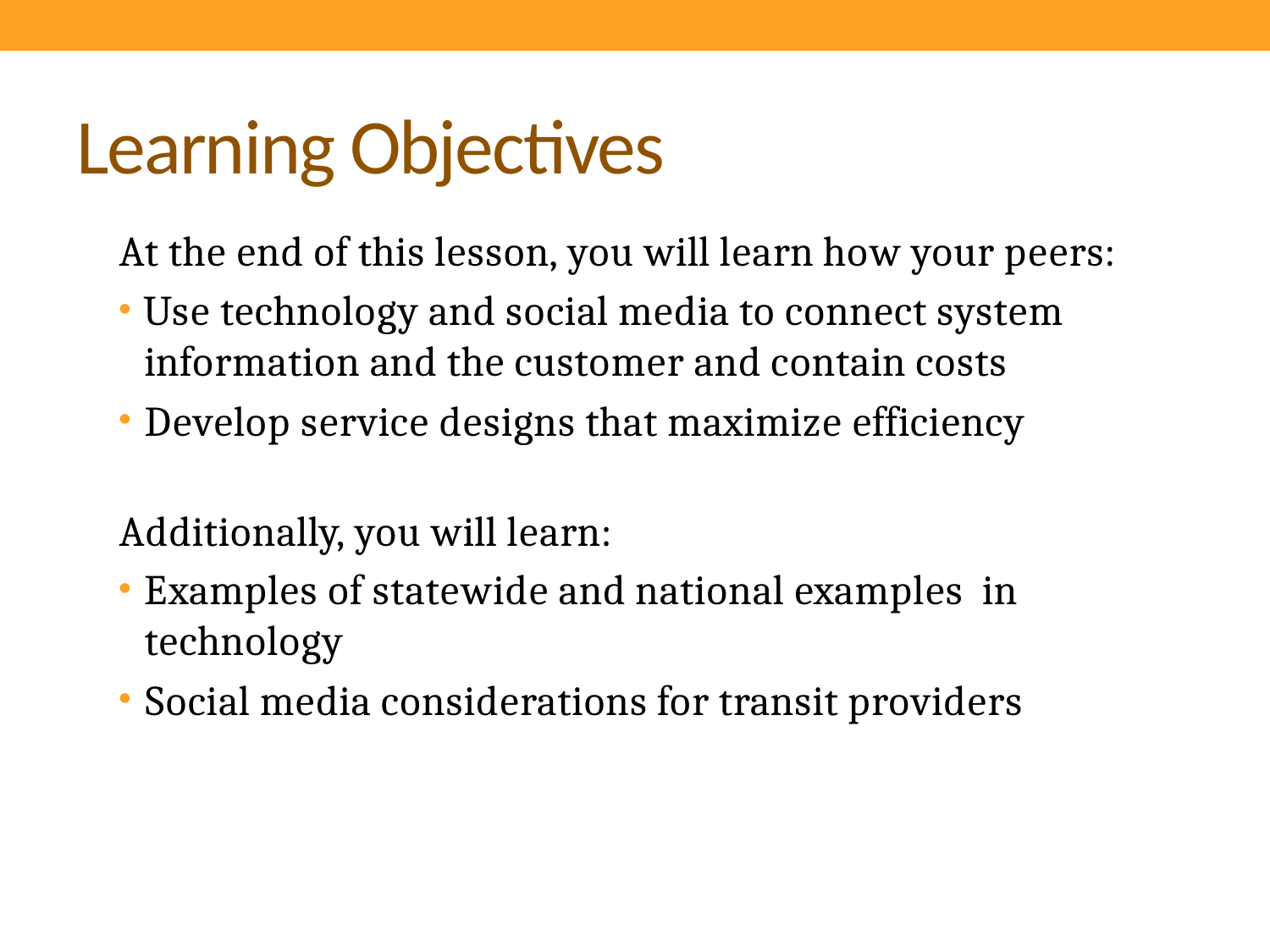

# Learning Objectives
At the end of this lesson, you will learn how your peers:
Use technology and social media to connect system information and the customer and contain costs
Develop service designs that maximize efficiency
Additionally, you will learn:
Examples of statewide and national examples  in technology
Social media considerations for transit providers